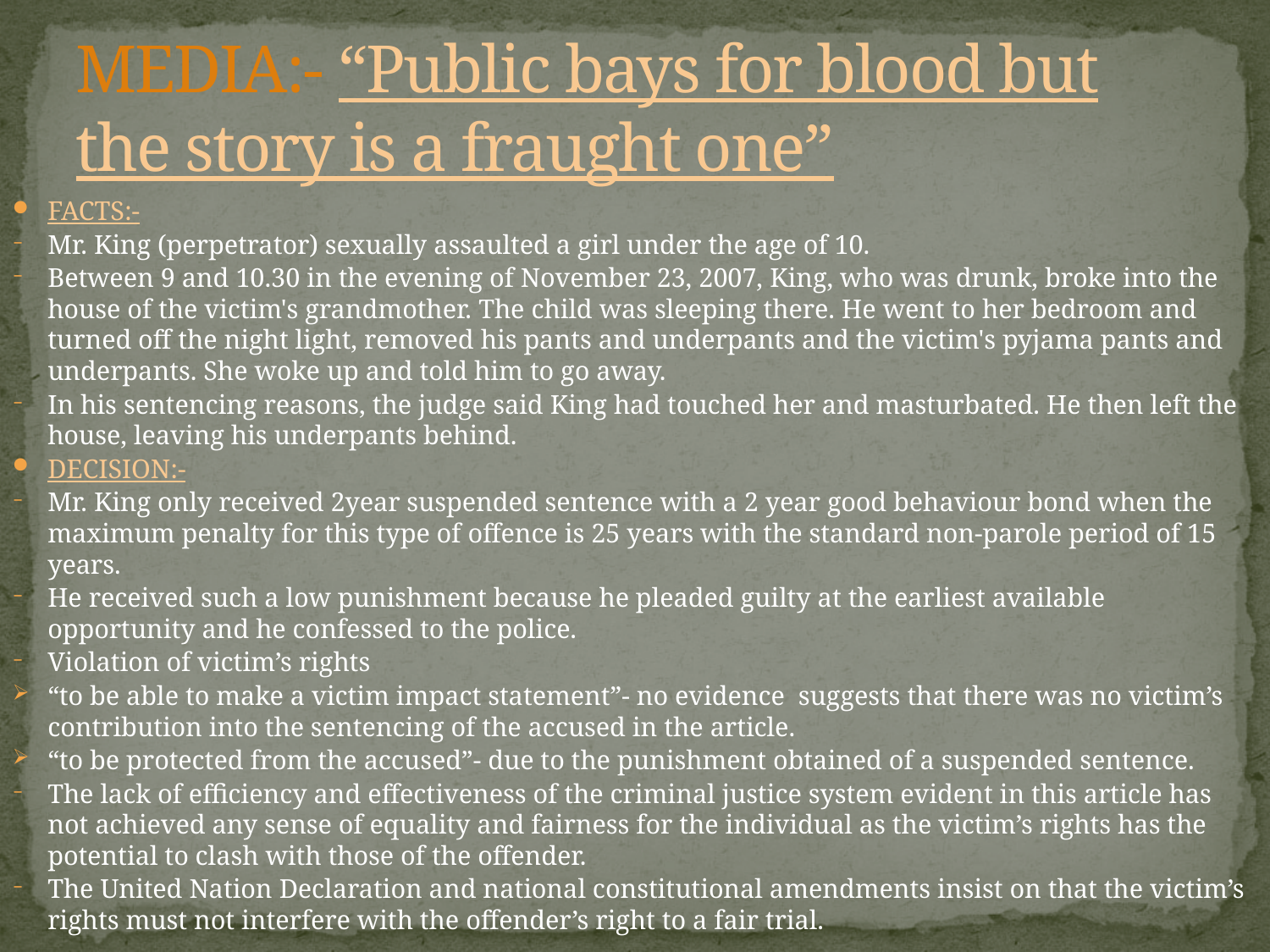

# MEDIA:- “Public bays for blood but the story is a fraught one”
FACTS:-
Mr. King (perpetrator) sexually assaulted a girl under the age of 10.
Between 9 and 10.30 in the evening of November 23, 2007, King, who was drunk, broke into the house of the victim's grandmother. The child was sleeping there. He went to her bedroom and turned off the night light, removed his pants and underpants and the victim's pyjama pants and underpants. She woke up and told him to go away.
In his sentencing reasons, the judge said King had touched her and masturbated. He then left the house, leaving his underpants behind.
DECISION:-
Mr. King only received 2year suspended sentence with a 2 year good behaviour bond when the maximum penalty for this type of offence is 25 years with the standard non-parole period of 15 years.
He received such a low punishment because he pleaded guilty at the earliest available opportunity and he confessed to the police.
Violation of victim’s rights
“to be able to make a victim impact statement”- no evidence  suggests that there was no victim’s contribution into the sentencing of the accused in the article.
“to be protected from the accused”- due to the punishment obtained of a suspended sentence.
The lack of efficiency and effectiveness of the criminal justice system evident in this article has not achieved any sense of equality and fairness for the individual as the victim’s rights has the potential to clash with those of the offender.
The United Nation Declaration and national constitutional amendments insist on that the victim’s rights must not interfere with the offender’s right to a fair trial.